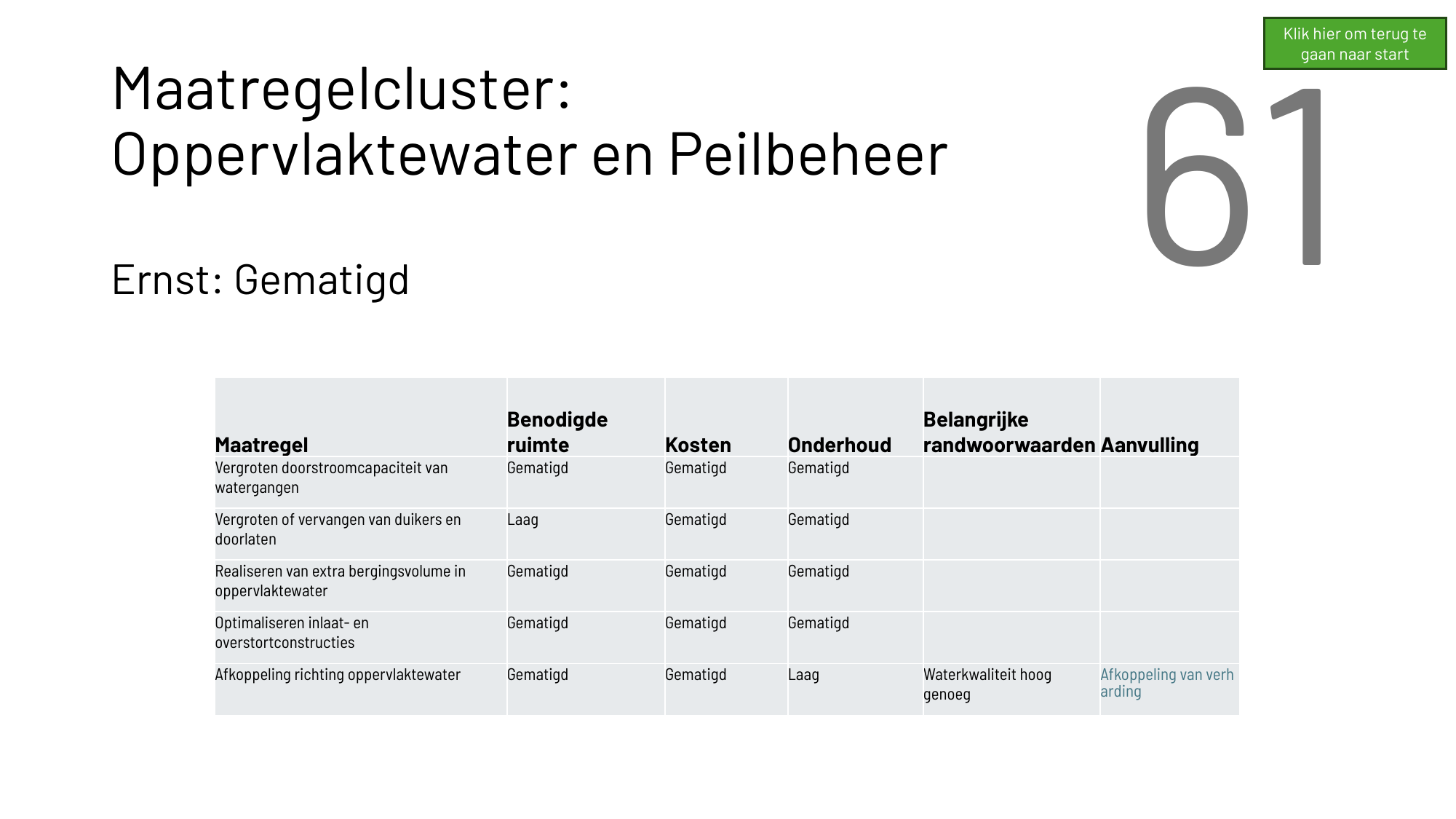

Klik hier om terug te gaan naar start
# Maatregelcluster: Oppervlaktewater en Peilbeheer
61
Ernst: Gematigd
| Maatregel | Benodigde ruimte | Kosten | Onderhoud | Belangrijke randwoorwaarden | Aanvulling |
| --- | --- | --- | --- | --- | --- |
| Vergroten doorstroomcapaciteit van watergangen | Gematigd | Gematigd | Gematigd |  |  |
| Vergroten of vervangen van duikers en doorlaten | Laag | Gematigd | Gematigd |  |  |
| Realiseren van extra bergingsvolume in oppervlaktewater | Gematigd | Gematigd | Gematigd |  |  |
| Optimaliseren inlaat- en overstortconstructies | Gematigd | Gematigd | Gematigd |  |  |
| Afkoppeling richting oppervlaktewater | Gematigd | Gematigd | Laag | Waterkwaliteit hoog genoeg | Afkoppeling van verharding |